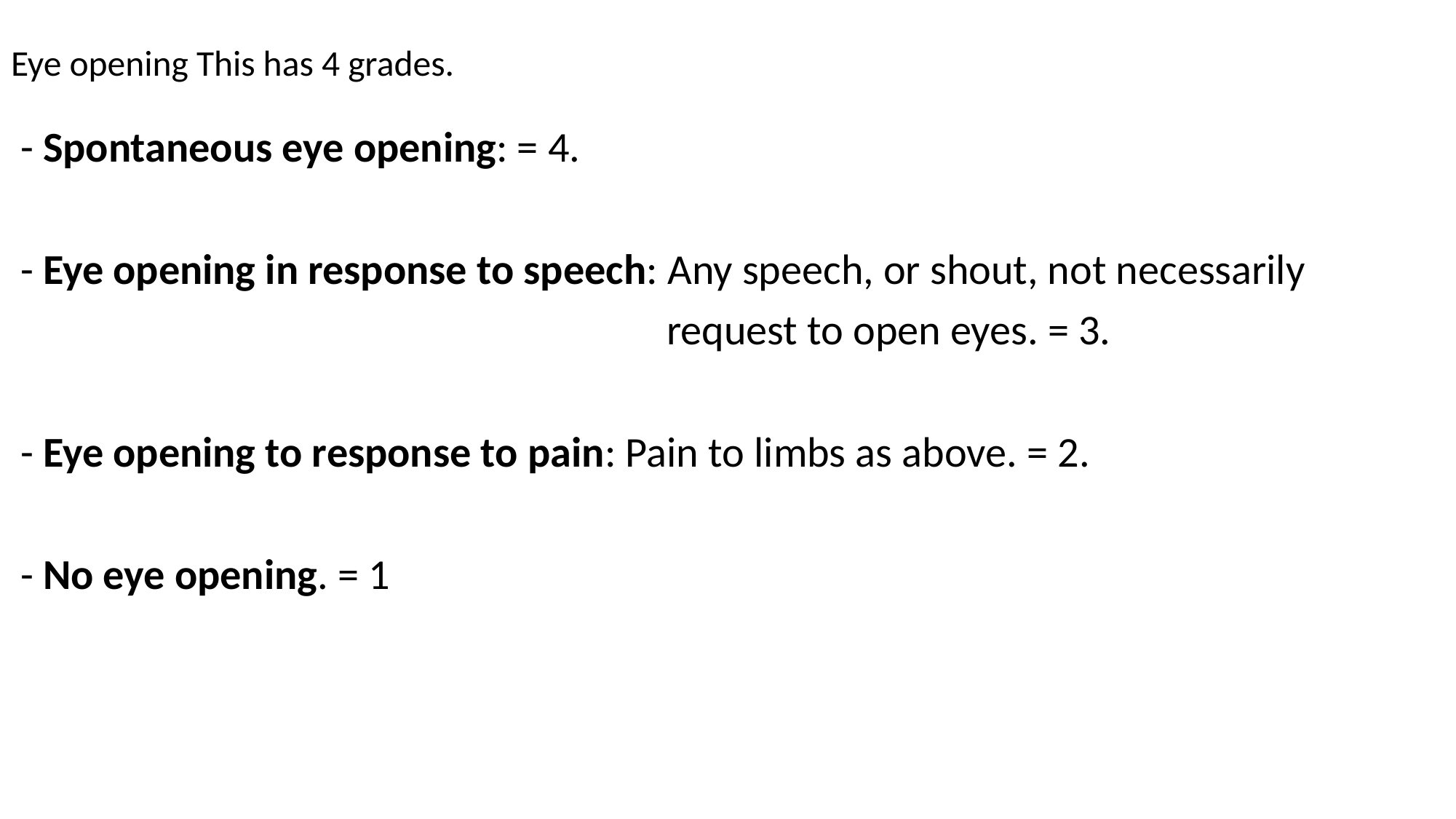

# Eye opening This has 4 grades.
 - Spontaneous eye opening: = 4.

 - Eye opening in response to speech: Any speech, or shout, not necessarily
                                                                    request to open eyes. = 3.

 - Eye opening to response to pain: Pain to limbs as above. = 2.

 - No eye opening. = 1